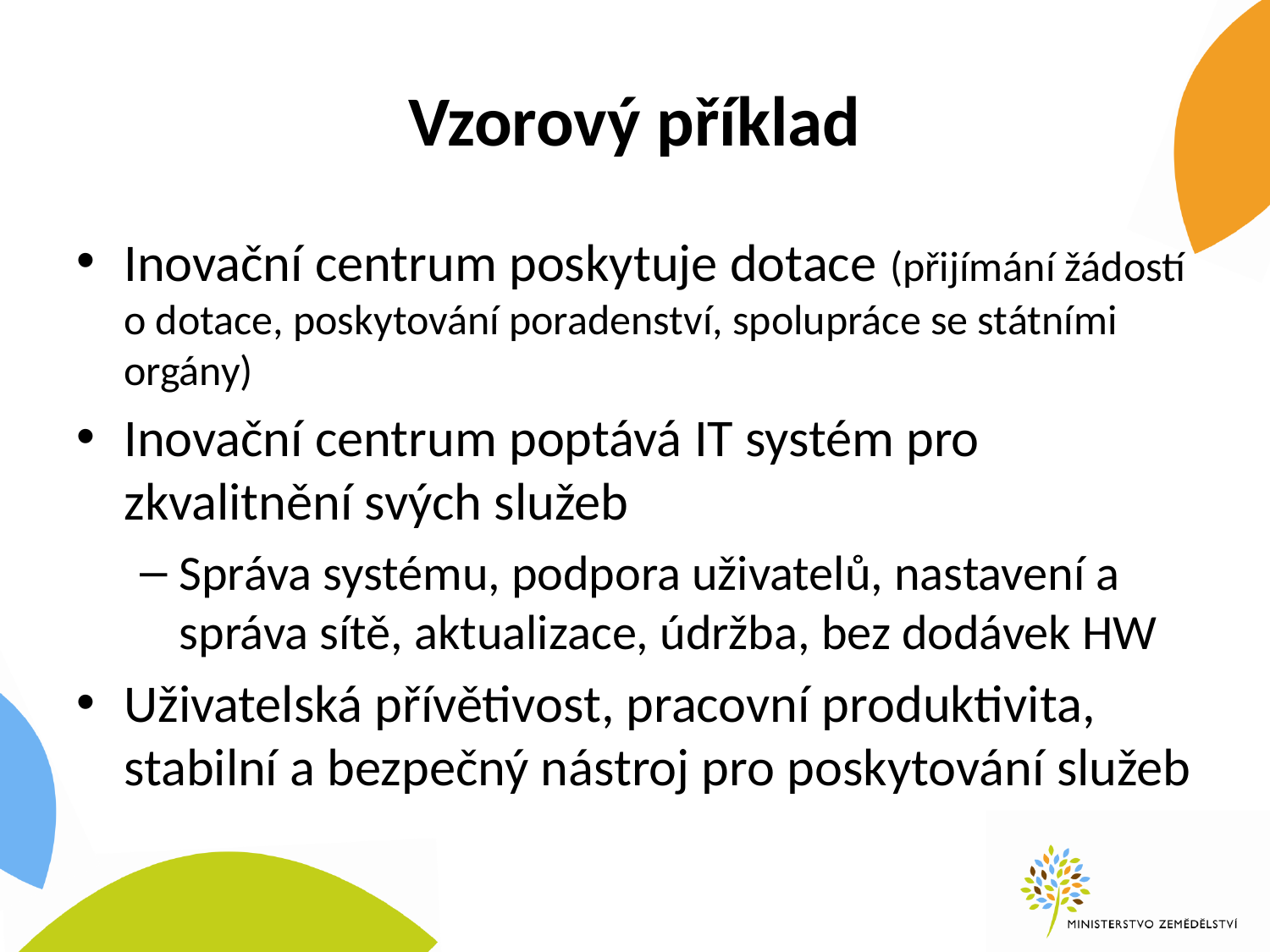

# Vzorový příklad
Inovační centrum poskytuje dotace (přijímání žádostí o dotace, poskytování poradenství, spolupráce se státními orgány)
Inovační centrum poptává IT systém pro zkvalitnění svých služeb
Správa systému, podpora uživatelů, nastavení a správa sítě, aktualizace, údržba, bez dodávek HW
Uživatelská přívětivost, pracovní produktivita, stabilní a bezpečný nástroj pro poskytování služeb